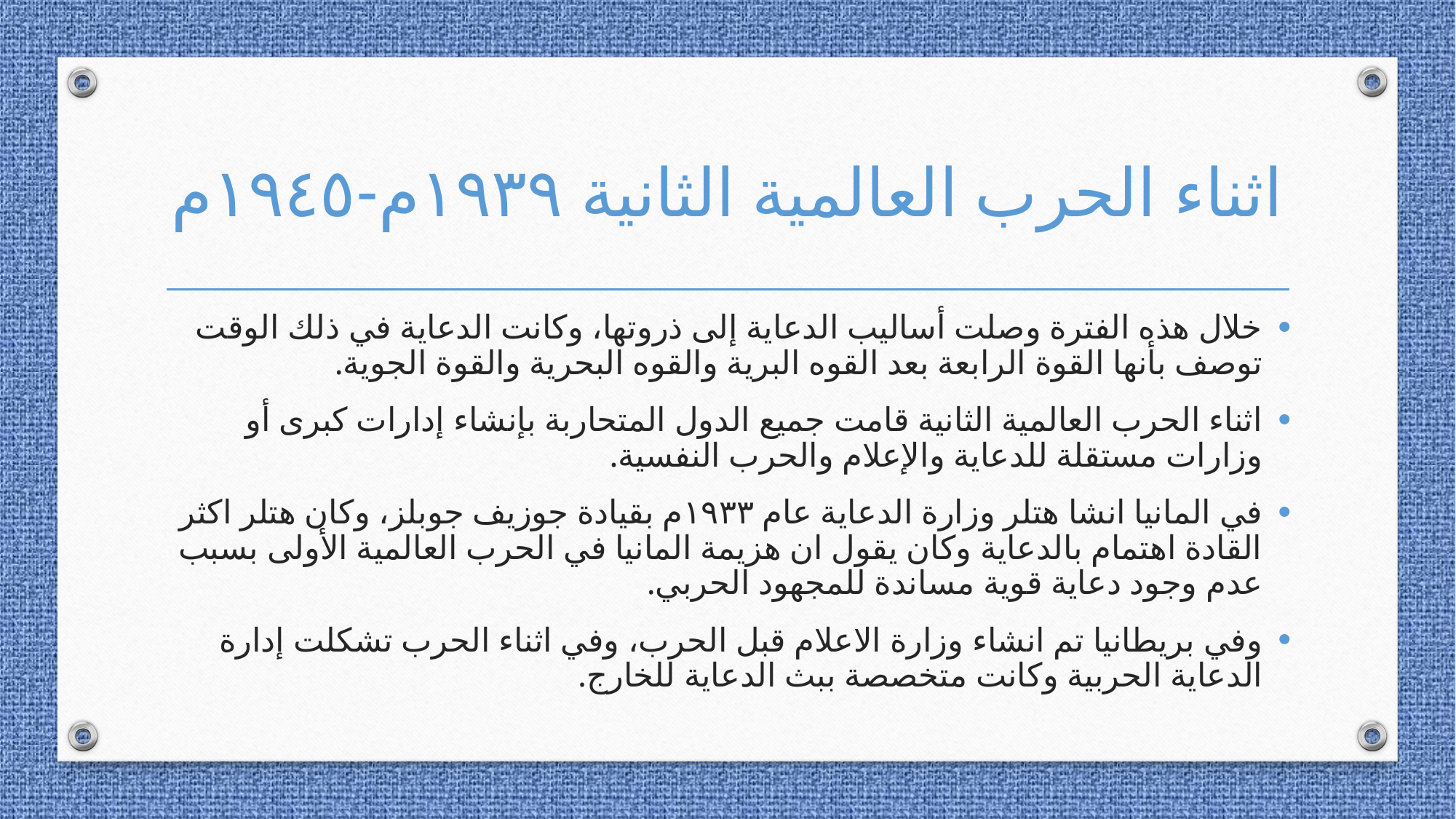

# اثناء الحرب العالمية الثانية ١٩٣٩م-١٩٤٥م
خلال هذه الفترة وصلت أساليب الدعاية إلى ذروتها، وكانت الدعاية في ذلك الوقت توصف بأنها القوة الرابعة بعد القوه البرية والقوه البحرية والقوة الجوية.
اثناء الحرب العالمية الثانية قامت جميع الدول المتحاربة بإنشاء إدارات كبرى أو وزارات مستقلة للدعاية والإعلام والحرب النفسية.
في المانيا انشا هتلر وزارة الدعاية عام ١٩٣٣م بقيادة جوزيف جوبلز، وكان هتلر اكثر القادة اهتمام بالدعاية وكان يقول ان هزيمة المانيا في الحرب العالمية الأولى بسبب عدم وجود دعاية قوية مساندة للمجهود الحربي.
وفي بريطانيا تم انشاء وزارة الاعلام قبل الحرب، وفي اثناء الحرب تشكلت إدارة الدعاية الحربية وكانت متخصصة ببث الدعاية للخارج.